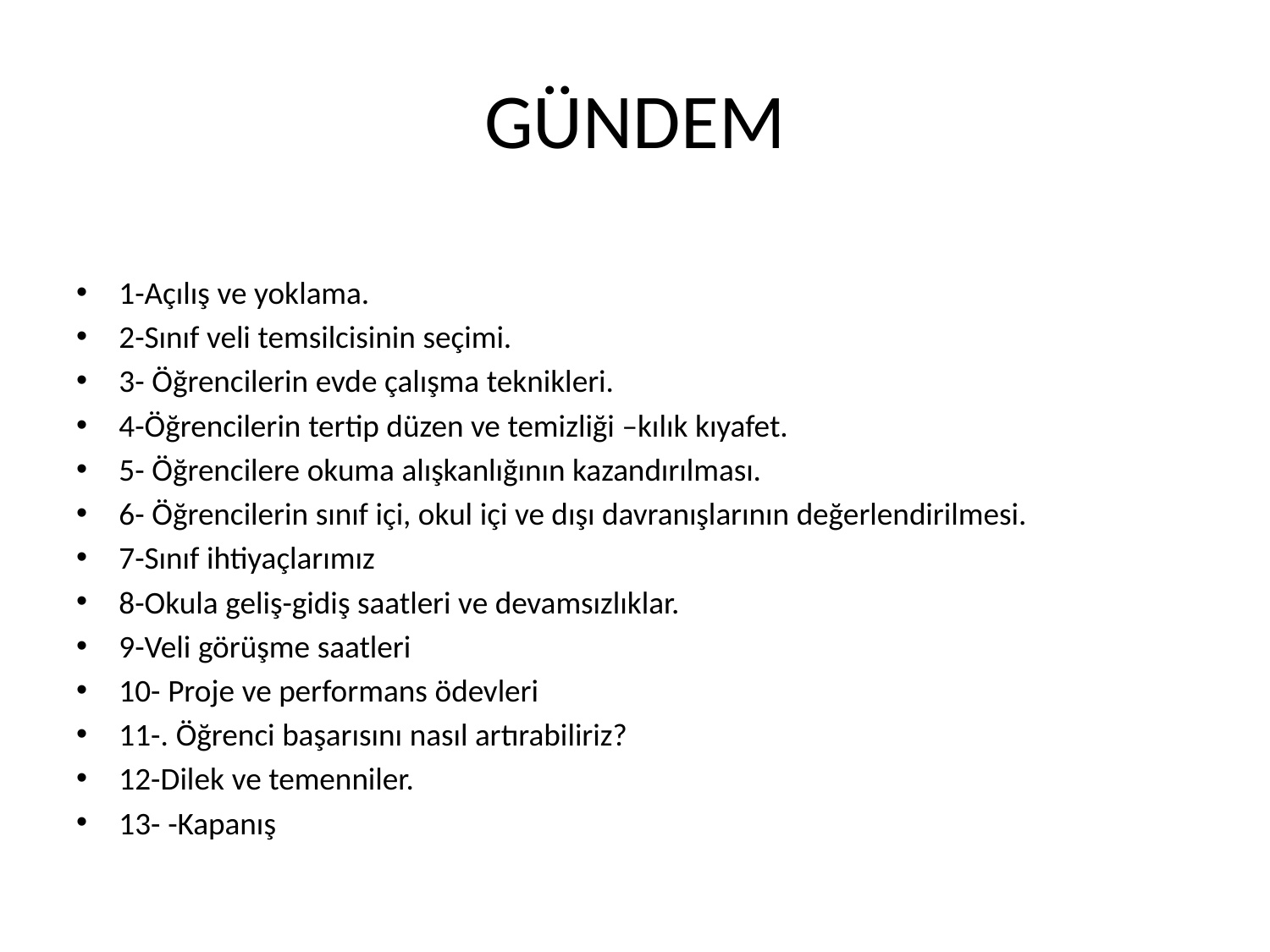

# GÜNDEM

1-Açılış ve yoklama.
2-Sınıf veli temsilcisinin seçimi.
3- Öğrencilerin evde çalışma teknikleri.
4-Öğrencilerin tertip düzen ve temizliği –kılık kıyafet.
5- Öğrencilere okuma alışkanlığının kazandırılması.
6- Öğrencilerin sınıf içi, okul içi ve dışı davranışlarının değerlendirilmesi.
7-Sınıf ihtiyaçlarımız
8-Okula geliş-gidiş saatleri ve devamsızlıklar.
9-Veli görüşme saatleri
10- Proje ve performans ödevleri
11-. Öğrenci başarısını nasıl artırabiliriz?
12-Dilek ve temenniler.
13- -Kapanış